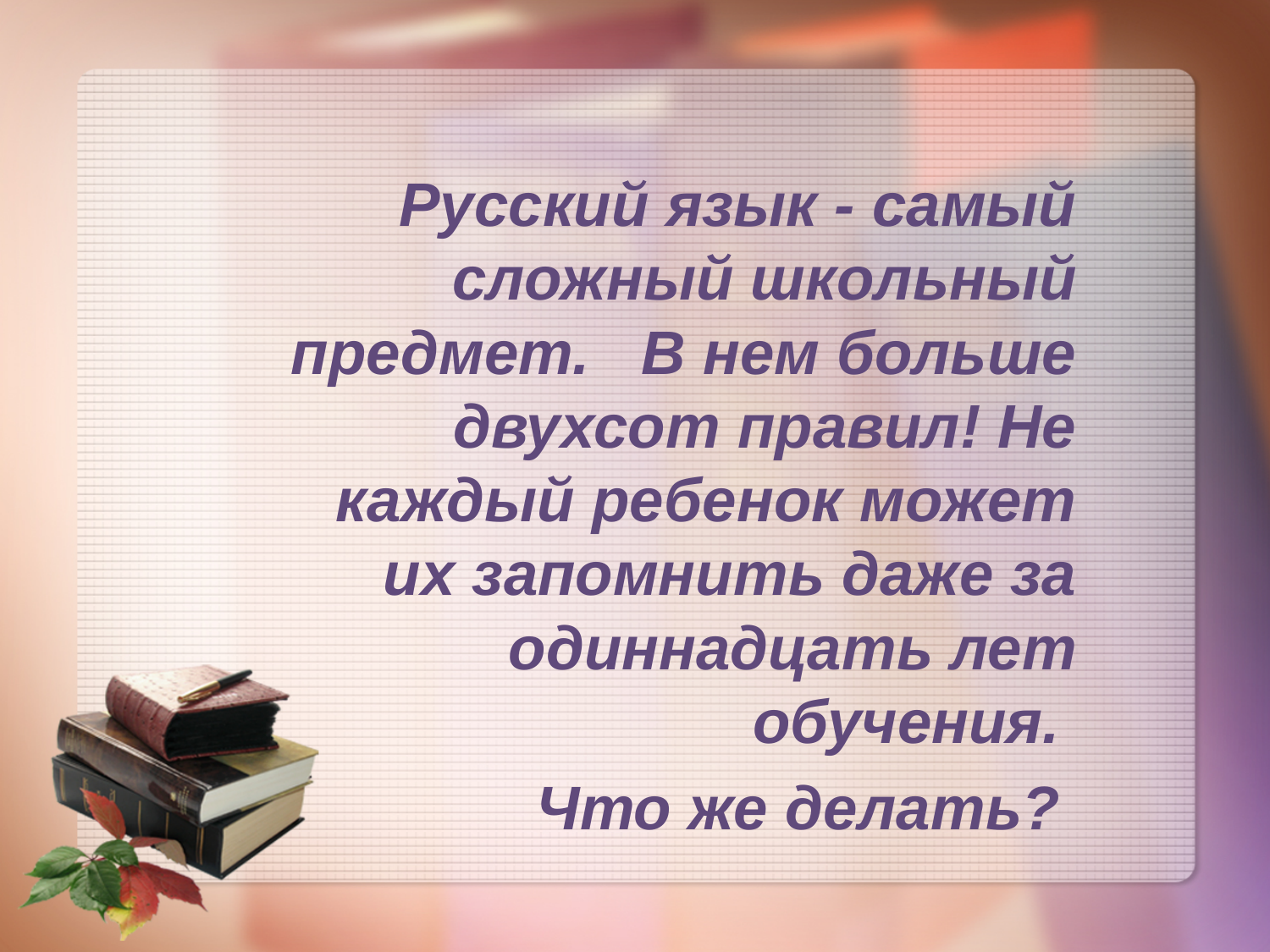

Русский язык - самый сложный школьный предмет.   В нем больше двухсот правил! Не каждый ребенок может их запомнить даже за одиннадцать лет обучения.
       Что же делать?